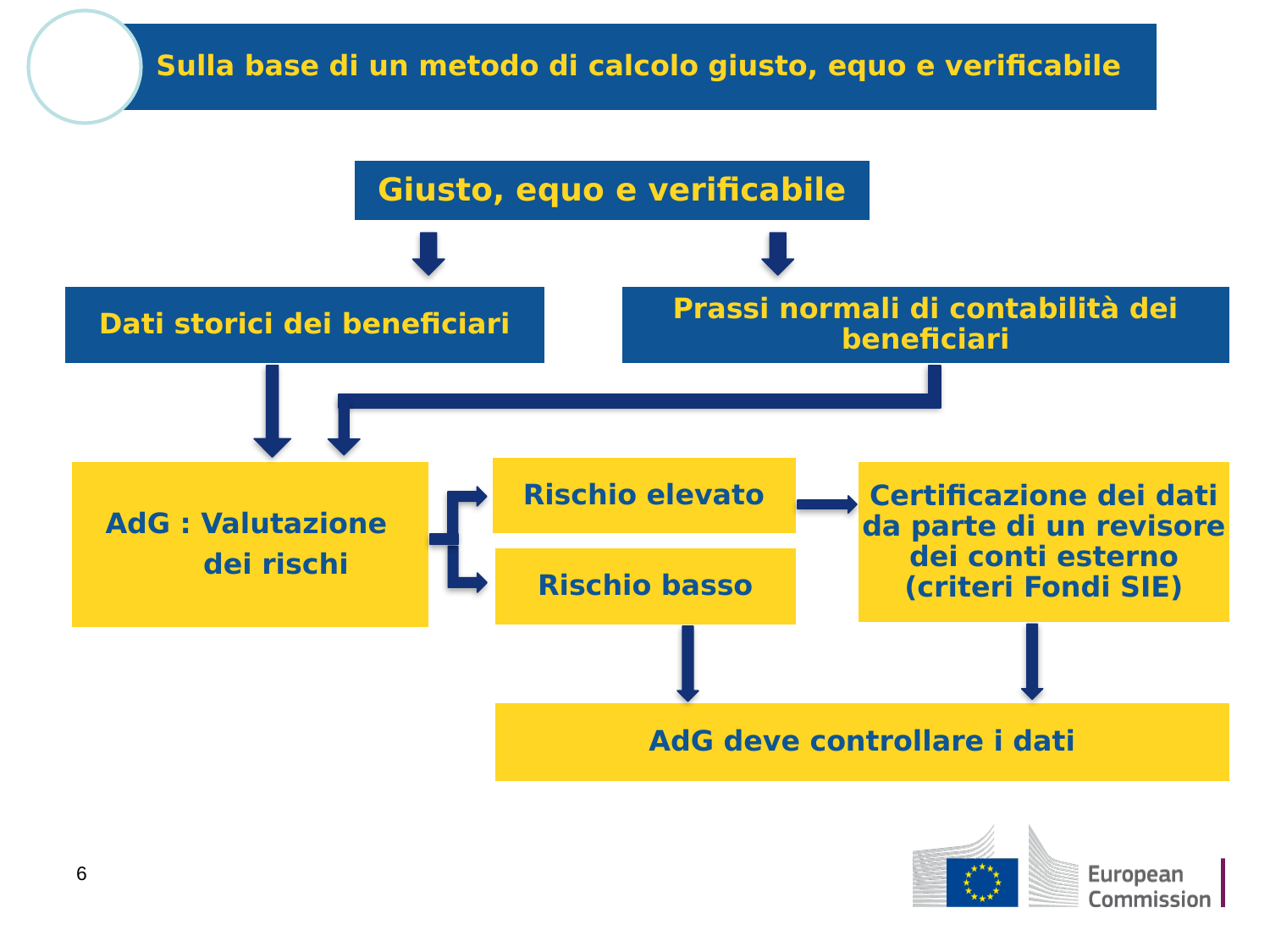

Sulla base di un metodo di calcolo giusto, equo e verificabile
Giusto, equo e verificabile
Dati storici dei beneficiari
Prassi normali di contabilità dei beneficiari
Rischio elevato
AdG : Valutazione
       dei rischi
Certificazione dei dati da parte di un revisore dei conti esterno (criteri Fondi SIE)

Rischio basso
AdG deve controllare i dati

6